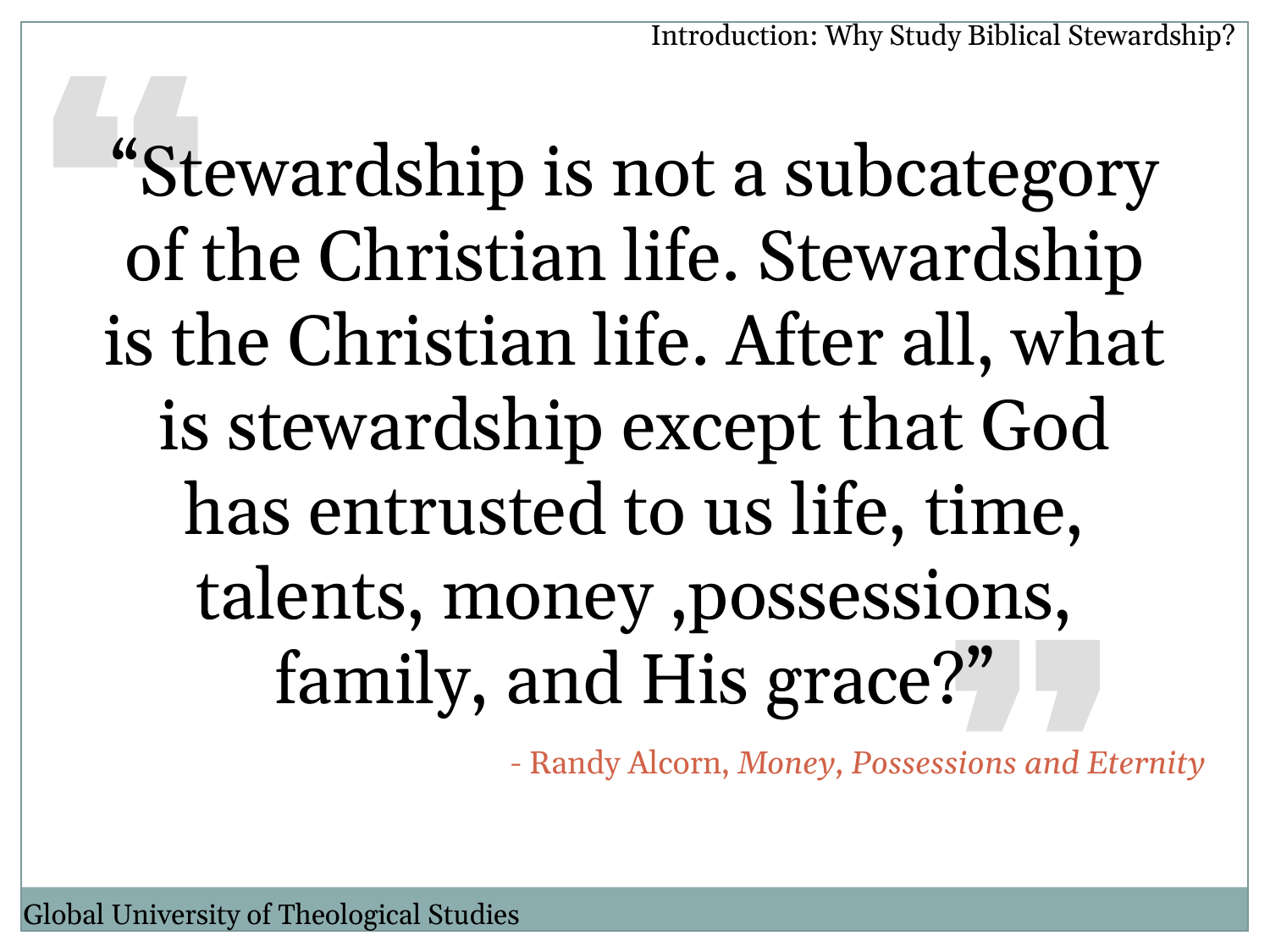

Introduction: Why Study Biblical Stewardship?
“
“Stewardship is not a subcategory of the Christian life. Stewardship is the Christian life. After all, what is stewardship except that God has entrusted to us life, time, talents, money ,possessions, family, and His grace?”
“
- Randy Alcorn, Money, Possessions and Eternity
Global University of Theological Studies